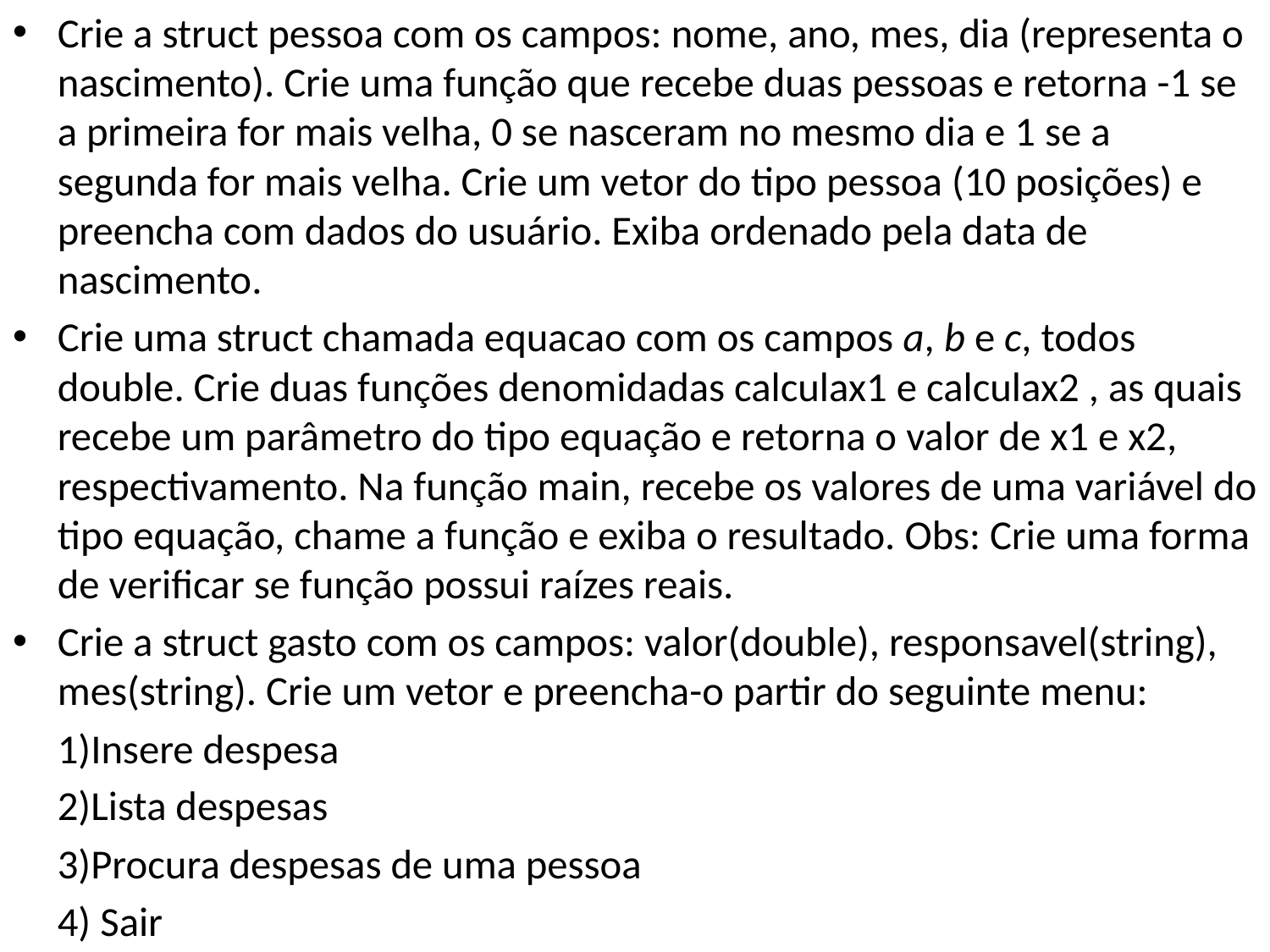

Crie a struct pessoa com os campos: nome, ano, mes, dia (representa o nascimento). Crie uma função que recebe duas pessoas e retorna -1 se a primeira for mais velha, 0 se nasceram no mesmo dia e 1 se a segunda for mais velha. Crie um vetor do tipo pessoa (10 posições) e preencha com dados do usuário. Exiba ordenado pela data de nascimento.
Crie uma struct chamada equacao com os campos a, b e c, todos double. Crie duas funções denomidadas calculax1 e calculax2 , as quais recebe um parâmetro do tipo equação e retorna o valor de x1 e x2, respectivamento. Na função main, recebe os valores de uma variável do tipo equação, chame a função e exiba o resultado. Obs: Crie uma forma de verificar se função possui raízes reais.
Crie a struct gasto com os campos: valor(double), responsavel(string), mes(string). Crie um vetor e preencha-o partir do seguinte menu:
	1)Insere despesa
	2)Lista despesas
	3)Procura despesas de uma pessoa
	4) Sair

#